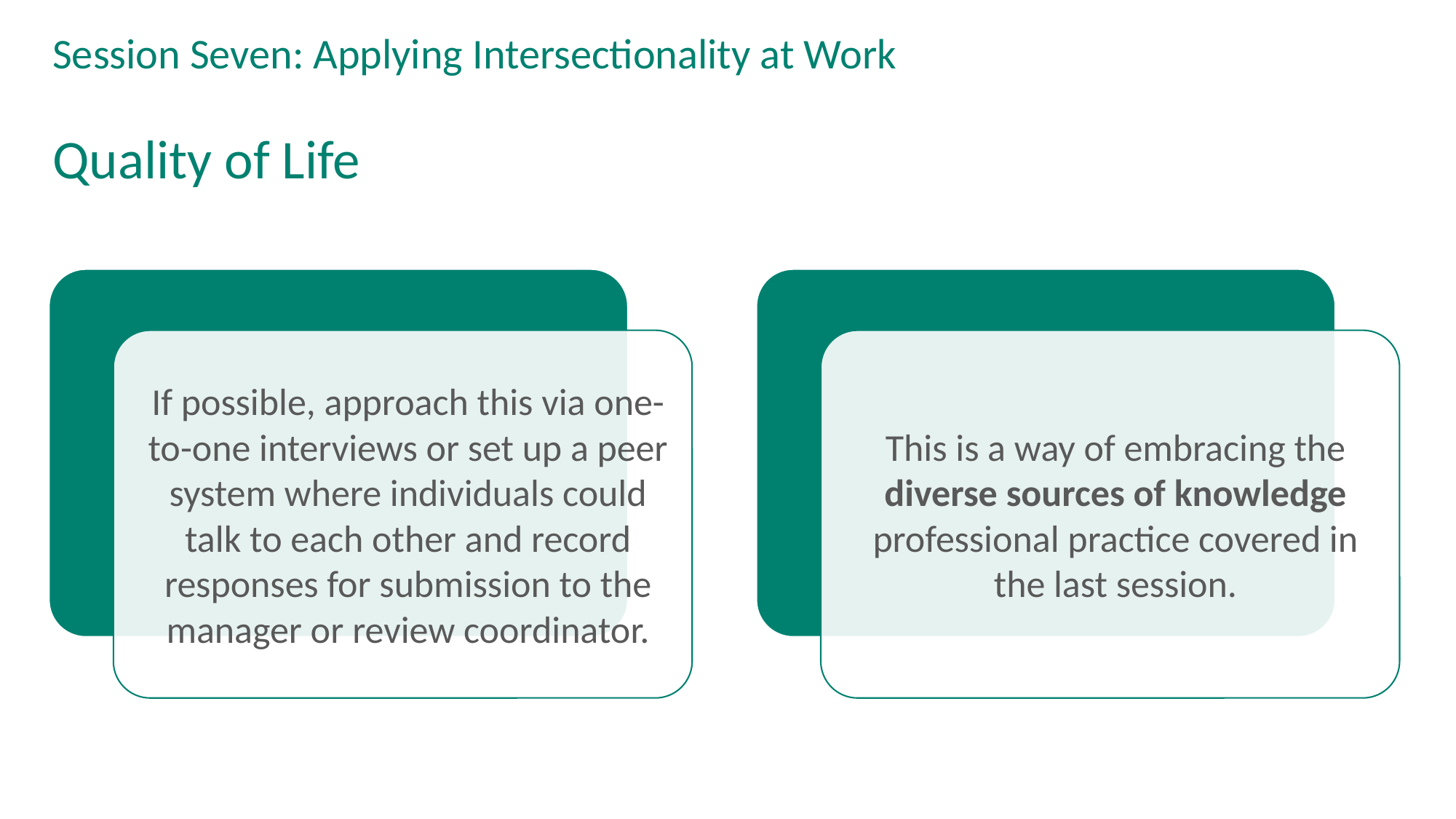

# Session Seven: Applying Intersectionality at Work
Quality of Life
If possible, approach this via one-to-one interviews or set up a peer system where individuals could talk to each other and record responses for submission to the manager or review coordinator.
This is a way of embracing the diverse sources of knowledge professional practice covered in the last session.